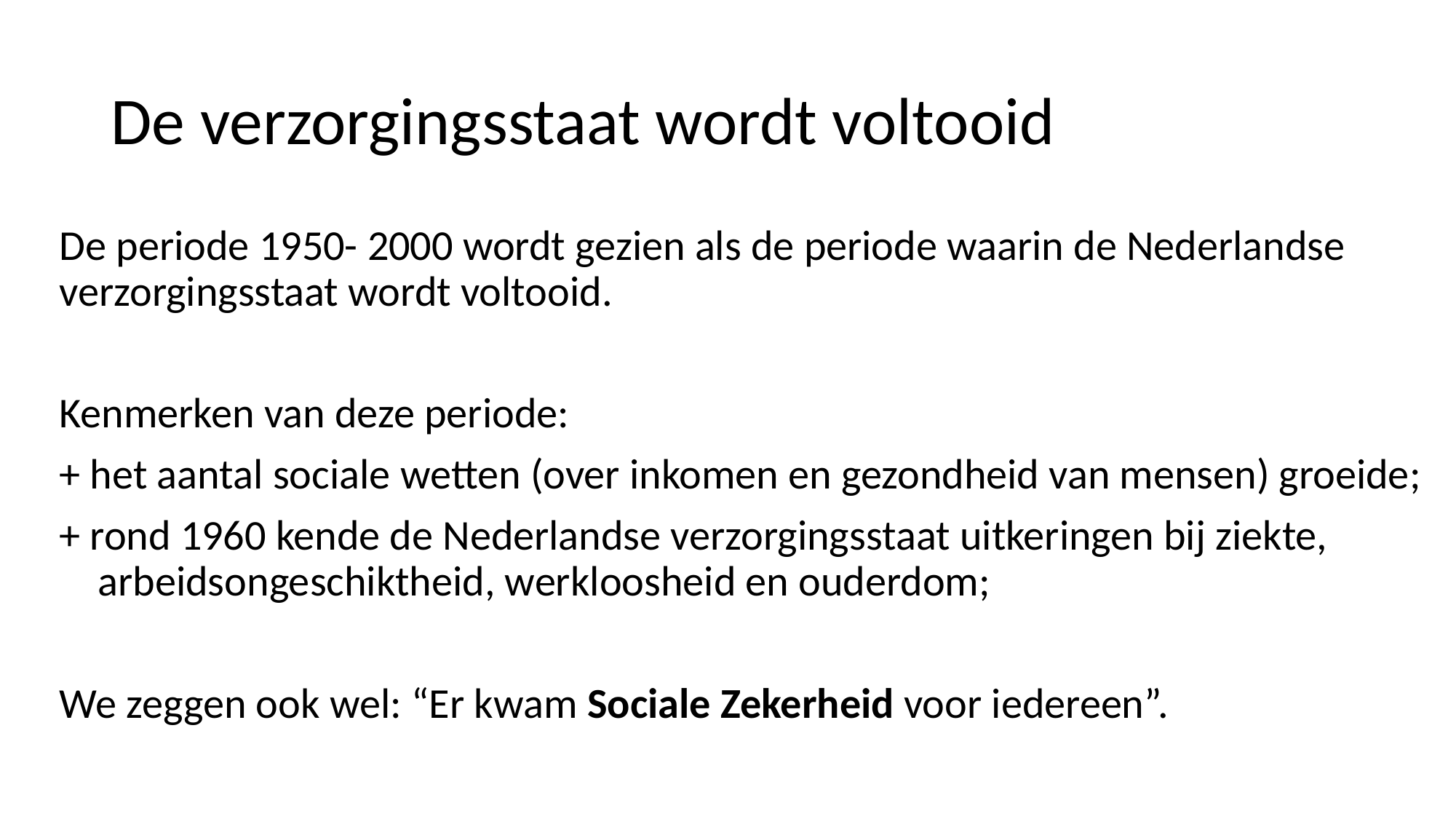

# De verzorgingsstaat wordt voltooid
De periode 1950- 2000 wordt gezien als de periode waarin de Nederlandse verzorgingsstaat wordt voltooid.

Kenmerken van deze periode:
+ het aantal sociale wetten (over inkomen en gezondheid van mensen) groeide;
+ rond 1960 kende de Nederlandse verzorgingsstaat uitkeringen bij ziekte,
    arbeidsongeschiktheid, werkloosheid en ouderdom;

We zeggen ook wel: “Er kwam Sociale Zekerheid voor iedereen”.